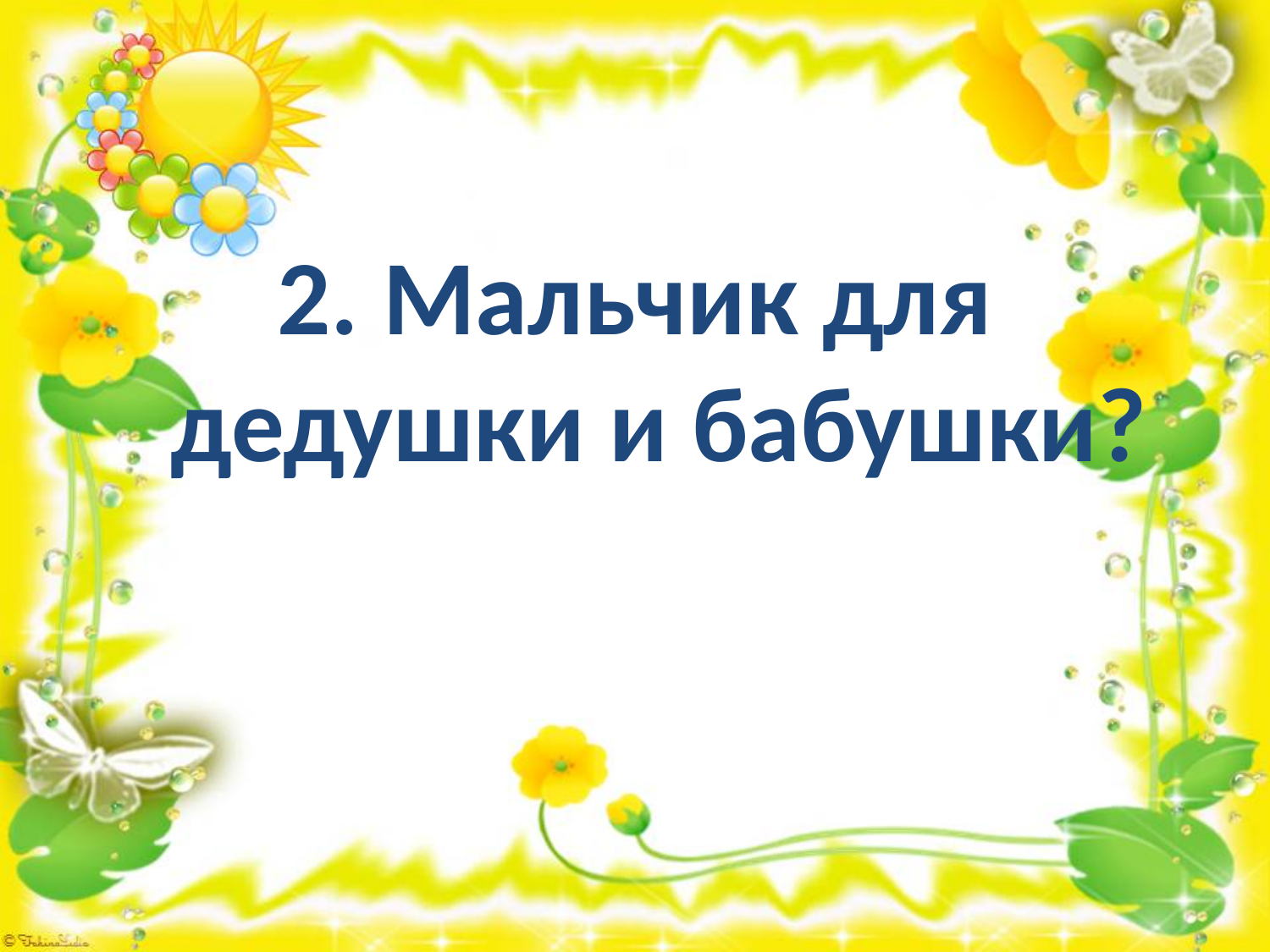

#
2. Мальчик для дедушки и бабушки?